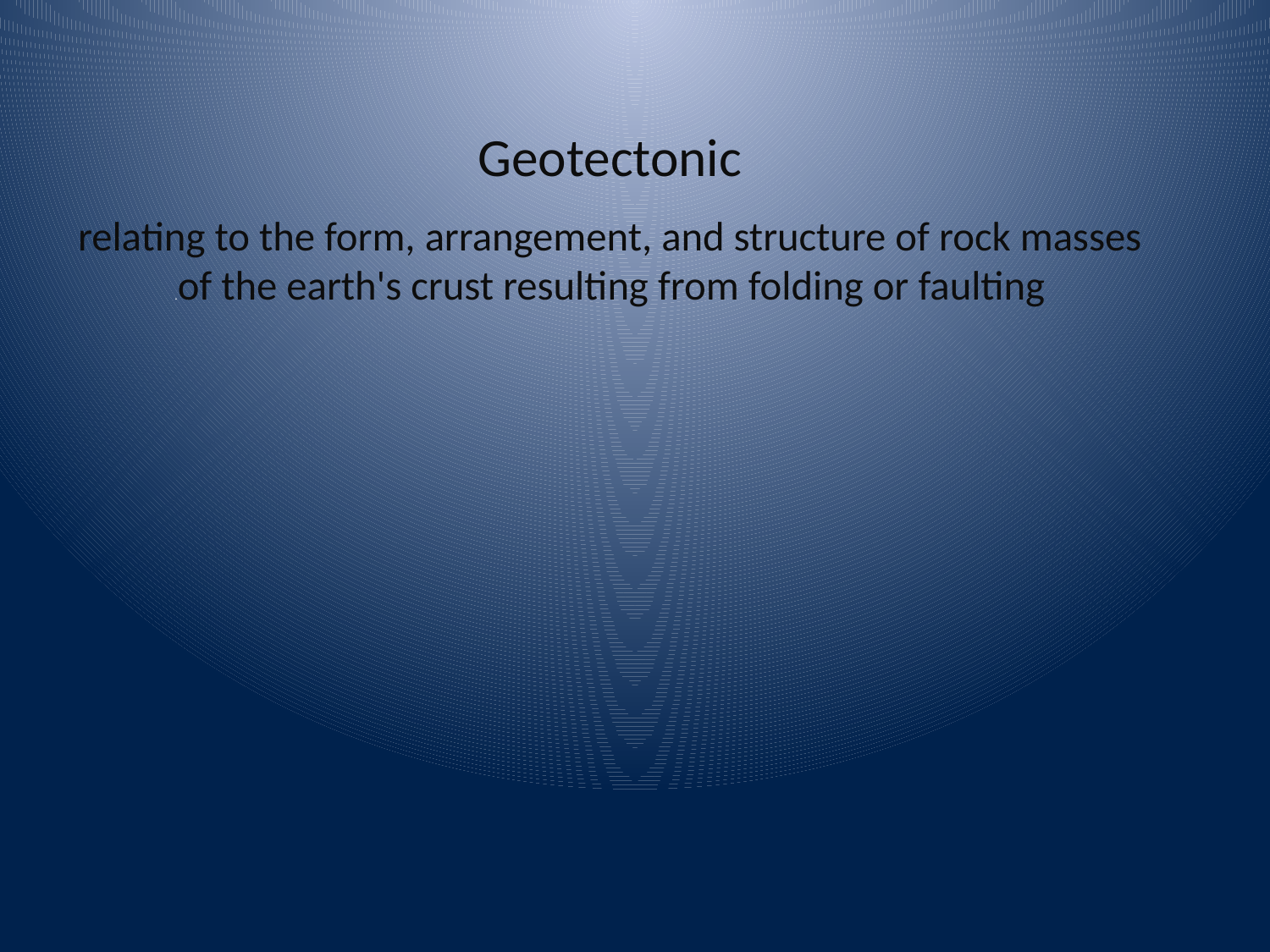

Geotectonic

relating to the form, arrangement, and structure of rock masses of the earth's crust resulting from folding or faulting.
#